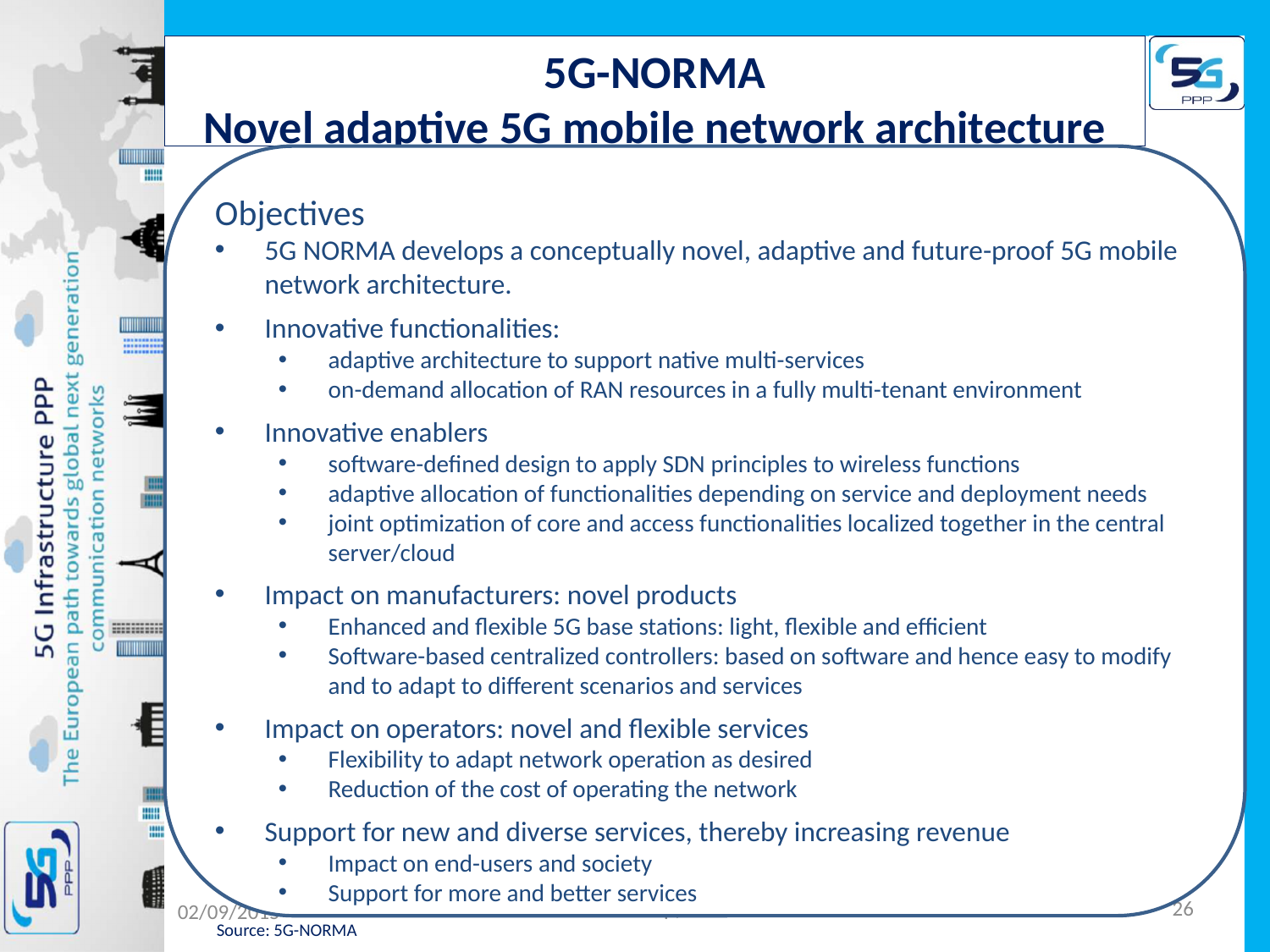

5G-NORMA
Novel adaptive 5G mobile network architecture
Objectives
5G NORMA develops a conceptually novel, adaptive and future-proof 5G mobile network architecture.
Innovative functionalities:
adaptive architecture to support native multi-services
on-demand allocation of RAN resources in a fully multi-tenant environment
Innovative enablers
software-defined design to apply SDN principles to wireless functions
adaptive allocation of functionalities depending on service and deployment needs
joint optimization of core and access functionalities localized together in the central server/cloud
Impact on manufacturers: novel products
Enhanced and flexible 5G base stations: light, flexible and efficient
Software-based centralized controllers: based on software and hence easy to modify and to adapt to different scenarios and services
Impact on operators: novel and flexible services
Flexibility to adapt network operation as desired
Reduction of the cost of operating the network
Support for new and diverse services, thereby increasing revenue
Impact on end-users and society
Support for more and better services

Research projects

Innovation projects

COHERENT
Coordinated control and spectrum management for 5G heterogeneous radio access networks
METIS-II
Mobile and wireless communications Enablers for Twenty-twenty (2020) Information Society-II
5G-Norma
5G NOvel Radio Multiservice adaptive network Architecture
SPEED-5G
quality of Service Provision and capacity Expansion through Extended-DSA for 5G
FANTASTIC-5G
Flexible Air iNTerfAce for Scalable service delivery wiThin wIreless Communication networks of the 5th Generation
SESAME
Small cEllS coordinAtion for Multi-tenancy and Edge services
Flex5Gware
Flexible and efficient hardware/software platforms for 5G network elements and devices
mmMAGIC
Millimetre-Wave Based Mobile Radio Access Network for Fifth Generation Integrated Communications
3GPP RAN 5G Workshop, 17.-18.9.2015
26
02/09/2015
Source: 5G-NORMA